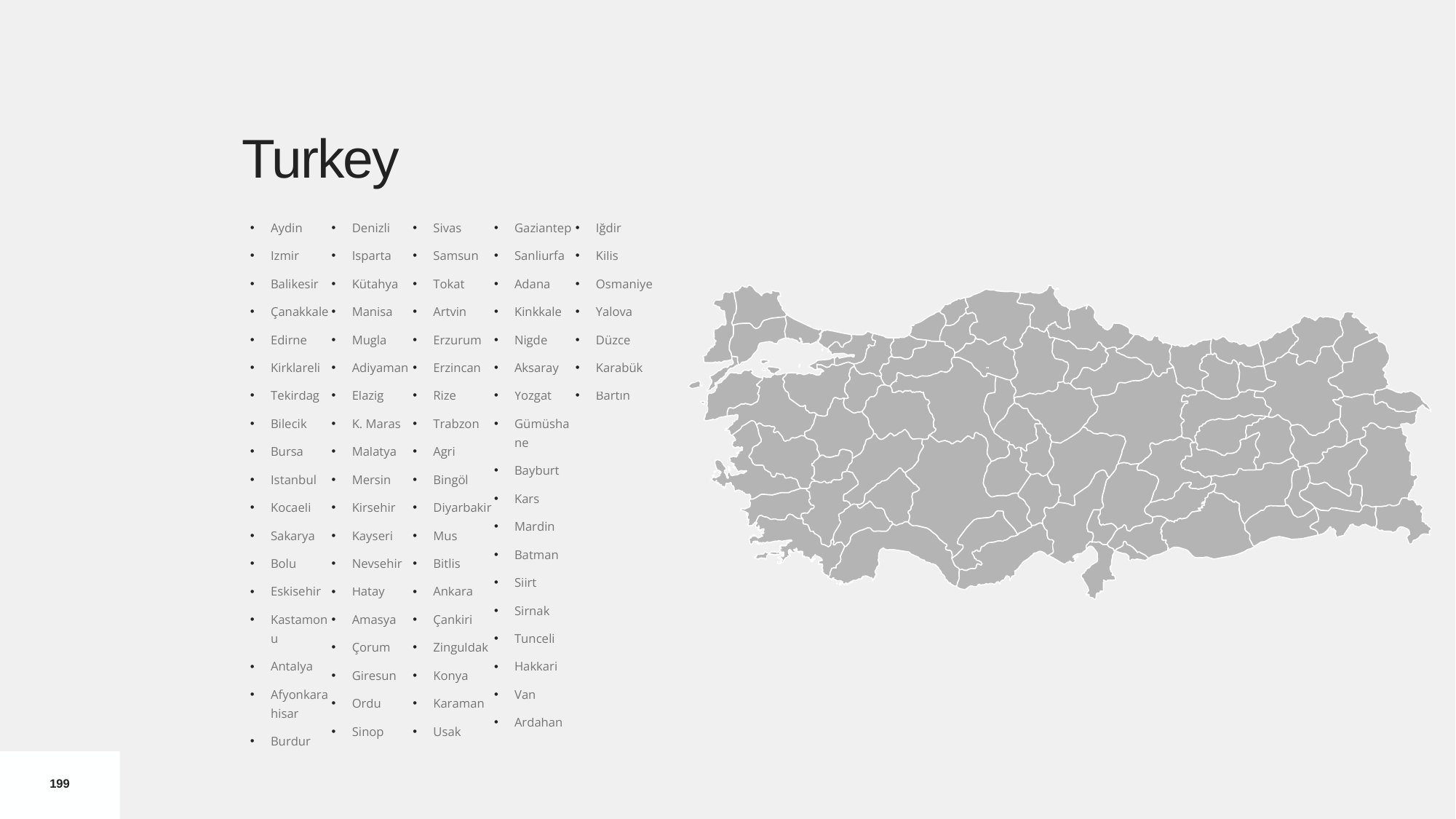

# Turkey
Aydin
Izmir
Balikesir
Çanakkale
Edirne
Kirklareli
Tekirdag
Bilecik
Bursa
Istanbul
Kocaeli
Sakarya
Bolu
Eskisehir
Kastamonu
Antalya
Afyonkarahisar
Burdur
Denizli
Isparta
Kütahya
Manisa
Mugla
Adiyaman
Elazig
K. Maras
Malatya
Mersin
Kirsehir
Kayseri
Nevsehir
Hatay
Amasya
Çorum
Giresun
Ordu
Sinop
Sivas
Samsun
Tokat
Artvin
Erzurum
Erzincan
Rize
Trabzon
Agri
Bingöl
Diyarbakir
Mus
Bitlis
Ankara
Çankiri
Zinguldak
Konya
Karaman
Usak
Gaziantep
Sanliurfa
Adana
Kinkkale
Nigde
Aksaray
Yozgat
Gümüshane
Bayburt
Kars
Mardin
Batman
Siirt
Sirnak
Tunceli
Hakkari
Van
Ardahan
Iğdir
Kilis
Osmaniye
Yalova
Düzce
Karabük
Bartın